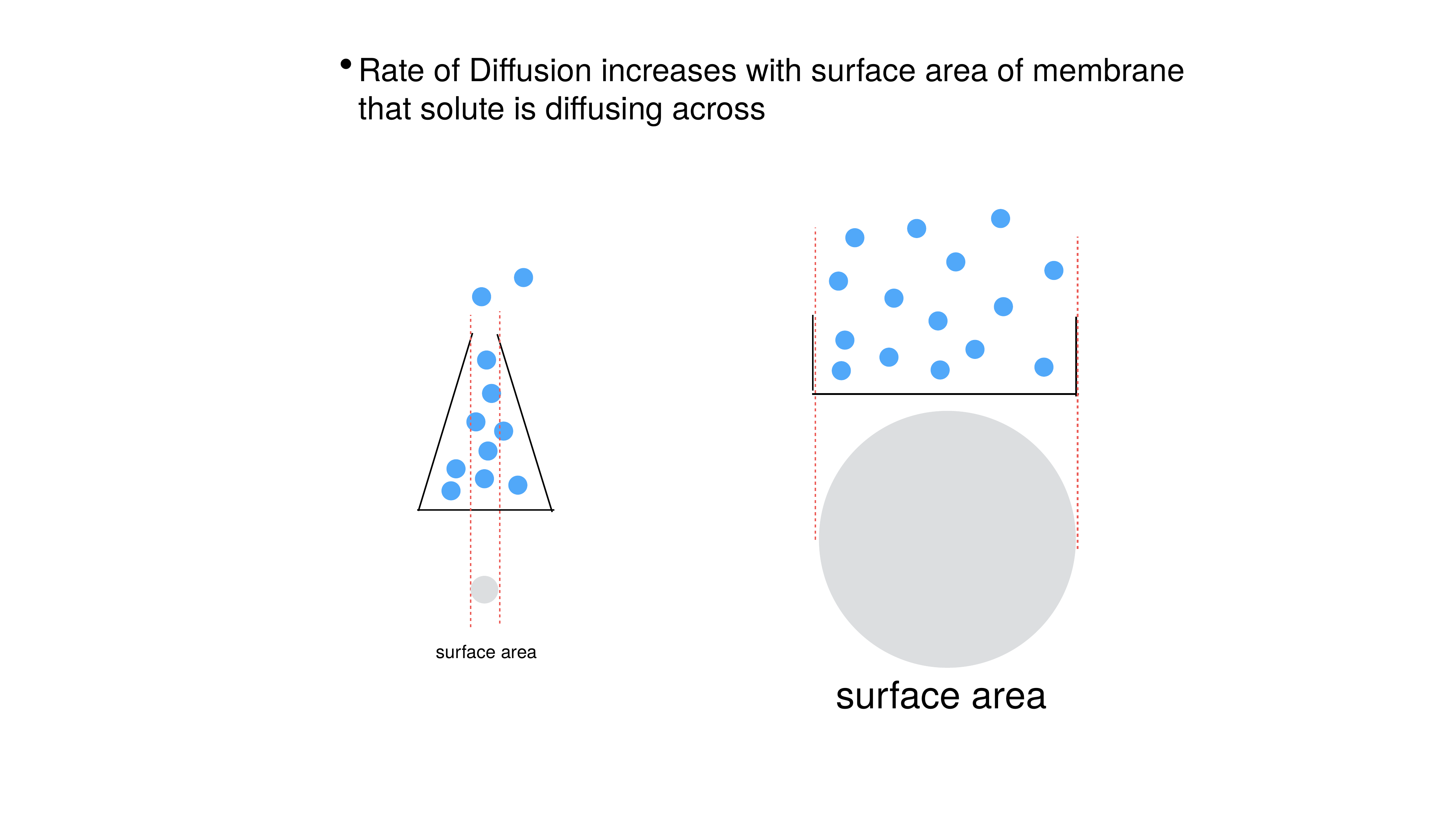

Rate of Diffusion increases with surface area of membrane that solute is diffusing across

surface area

surface area